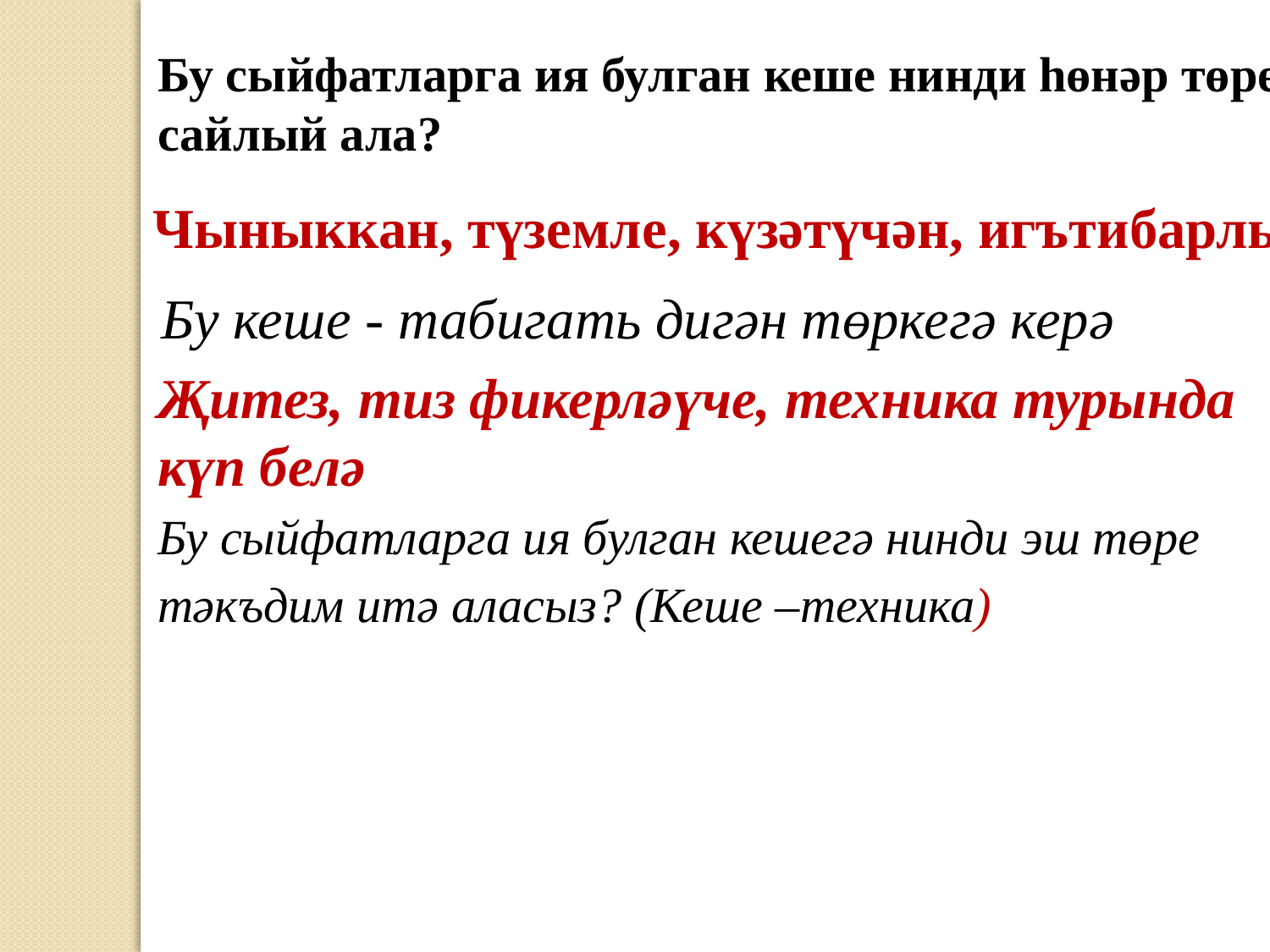

Бу сыйфатларга ия булган кеше нинди һөнәр төрен сайлый ала?
Чыныккан, түземле, күзәтүчән, игътибарлы
Бу кеше - табигать дигән төркегә керә
Җитез, тиз фикерләүче, техника турында күп белә
Бу сыйфатларга ия булган кешегә нинди эш төре тәкъдим итә аласыз? (Кеше –техника)